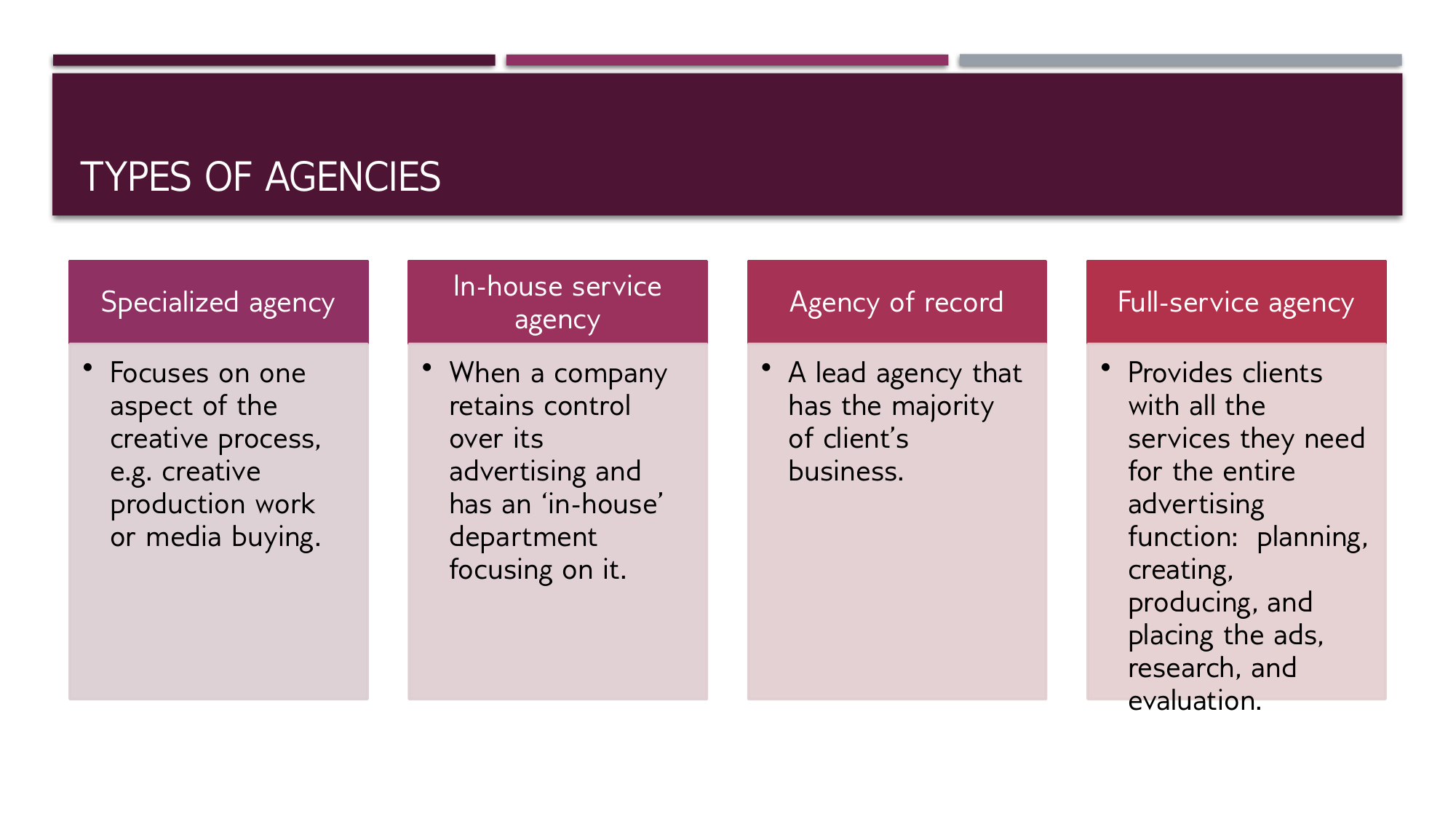

# Types of agencies
Specialized agency
Focuses on one aspect of the creative process, e.g. creative production work or media buying.
In-house service agency
When a company retains control over its advertising and has an ‘in-house’ department focusing on it.
Agency of record
A lead agency that has the majority of client’s business.
Full-service agency
Provides clients with all the services they need for the entire advertising function:  planning, creating, producing, and placing the ads, research, and evaluation.